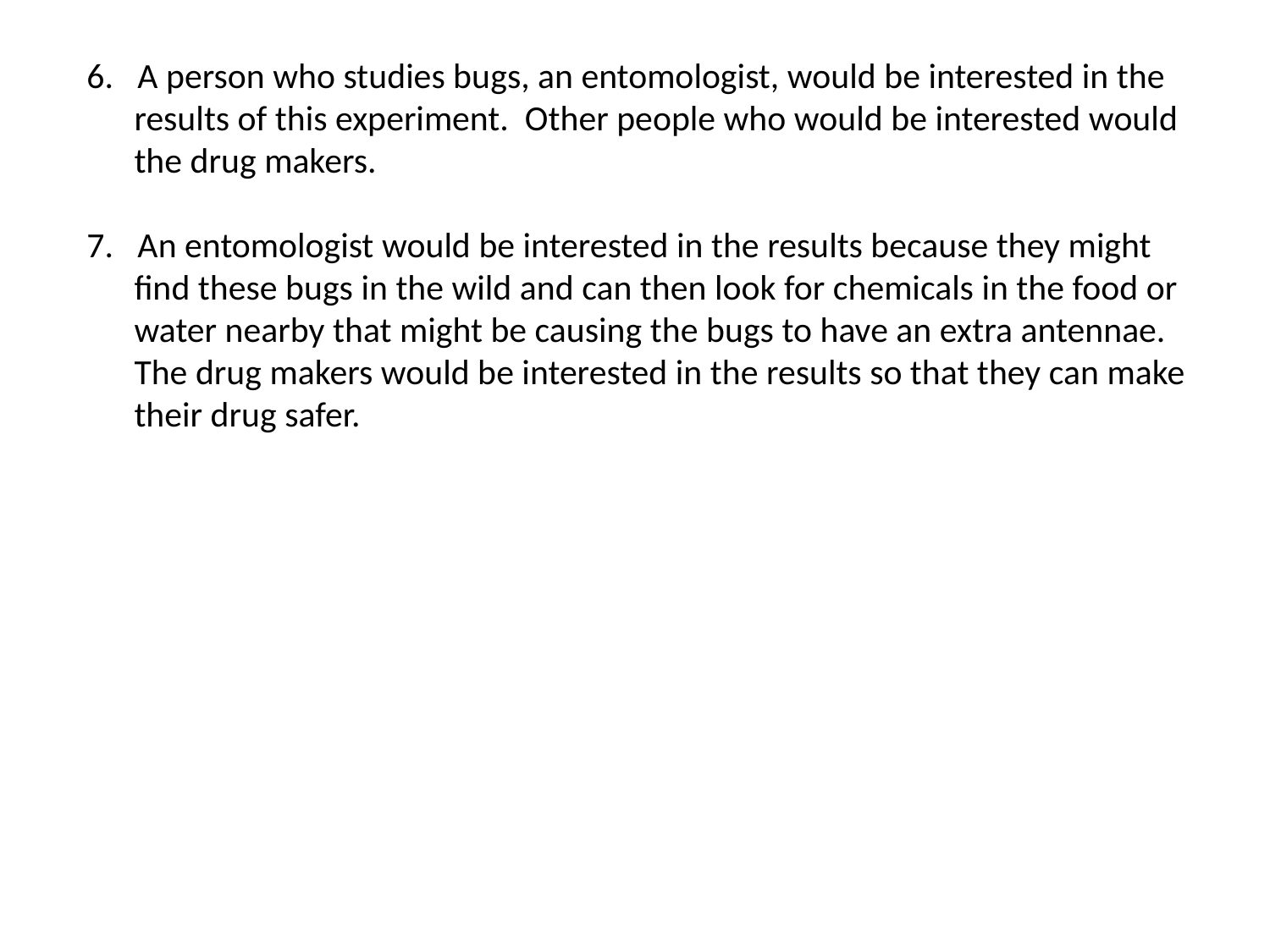

6.   A person who studies bugs, an entomologist, would be interested in the results of this experiment.  Other people who would be interested would the drug makers.
7.   An entomologist would be interested in the results because they might find these bugs in the wild and can then look for chemicals in the food or water nearby that might be causing the bugs to have an extra antennae. The drug makers would be interested in the results so that they can make their drug safer.